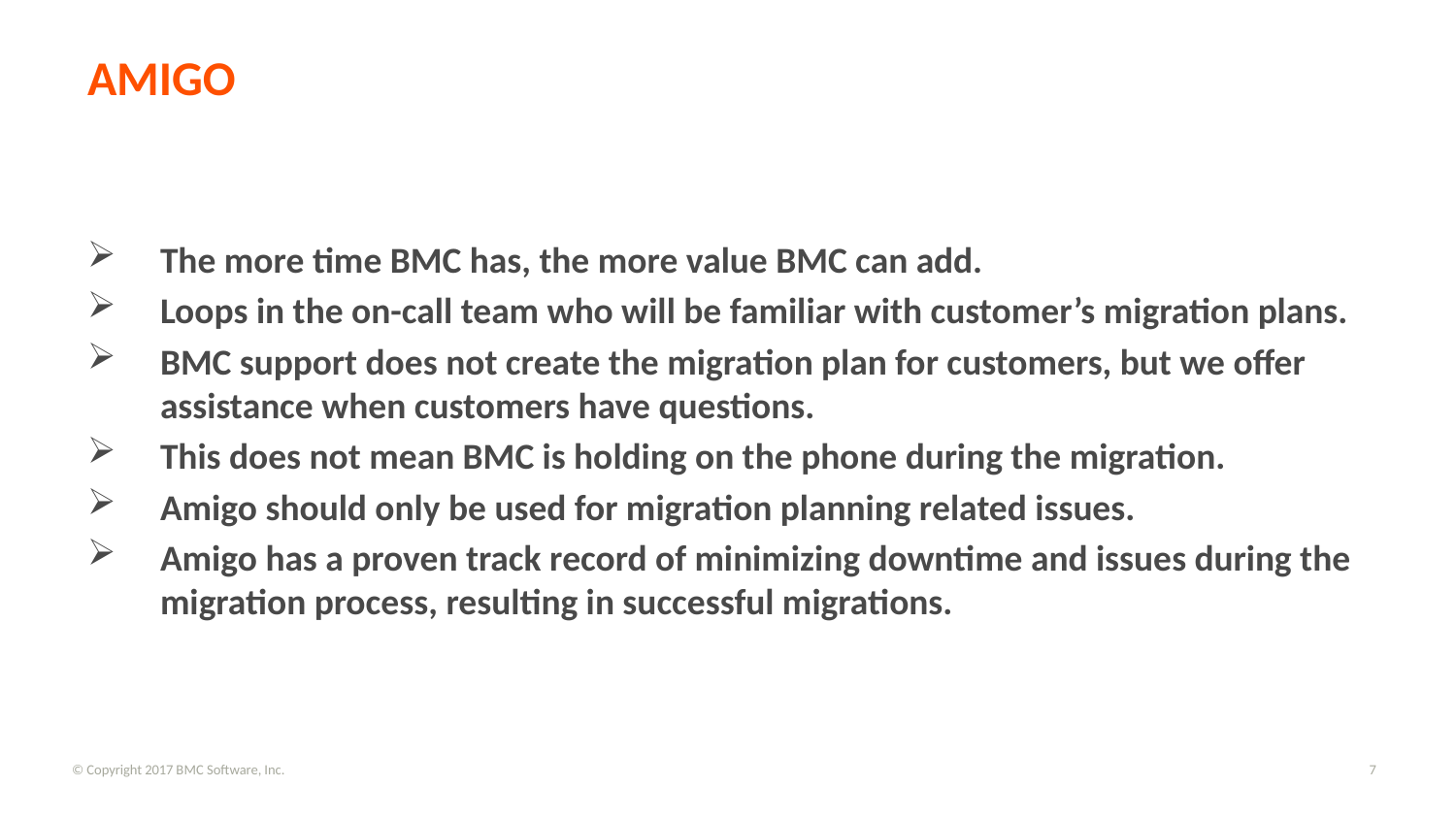

AMIGO
The more time BMC has, the more value BMC can add.
Loops in the on-call team who will be familiar with customer’s migration plans.
BMC support does not create the migration plan for customers, but we offer assistance when customers have questions.
This does not mean BMC is holding on the phone during the migration.
Amigo should only be used for migration planning related issues.
Amigo has a proven track record of minimizing downtime and issues during the migration process, resulting in successful migrations.